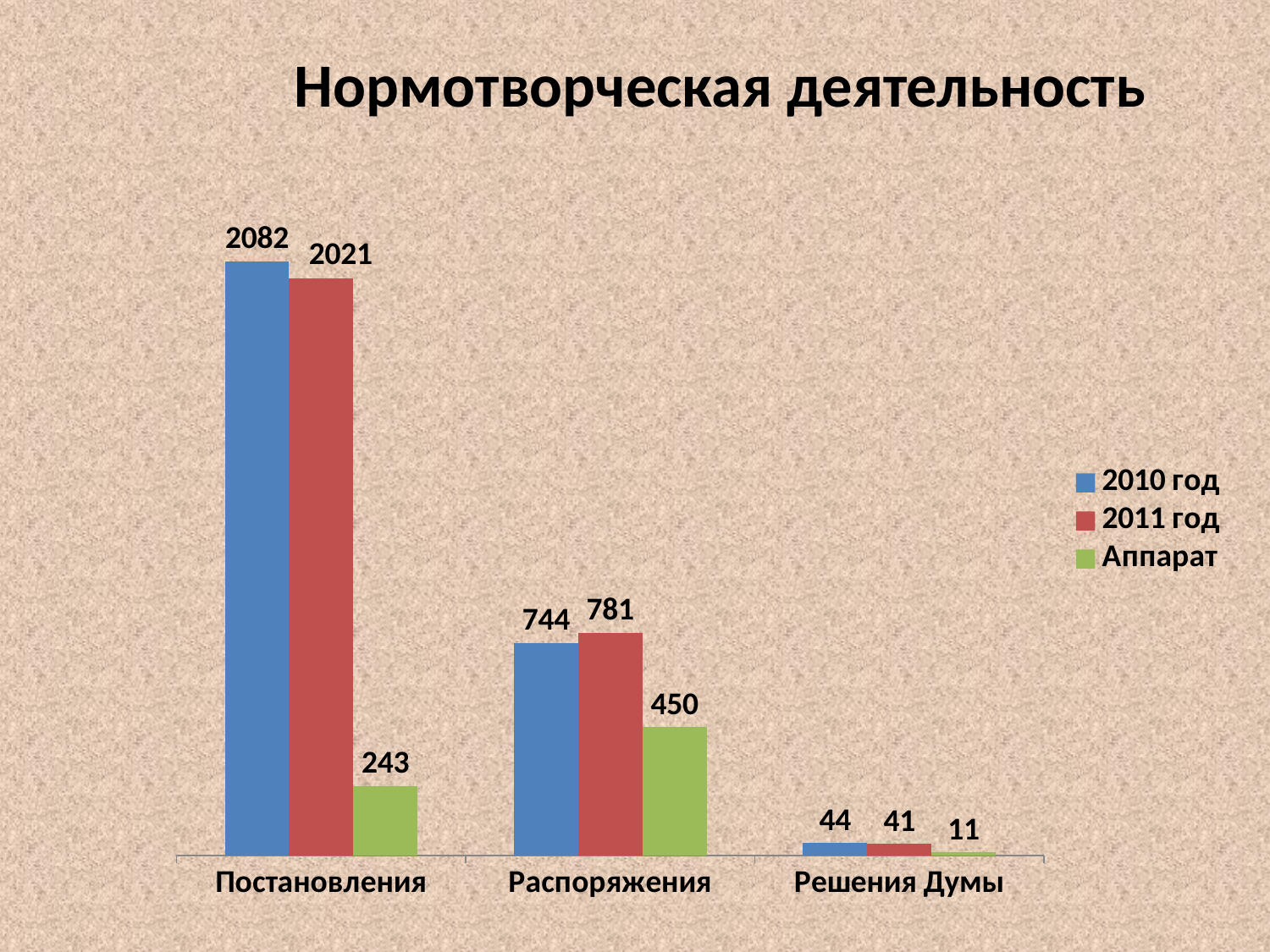

# Нормотворческая деятельность

### Chart

| Category | 2010 год | 2011 год | Аппарат |
|---|---|---|---|
| Постановления | 2082.0 | 2021.0 | 243.0 |
| Распоряжения | 744.0 | 781.0 | 450.0 |
| Решения Думы | 44.0 | 41.0 | 11.0 |